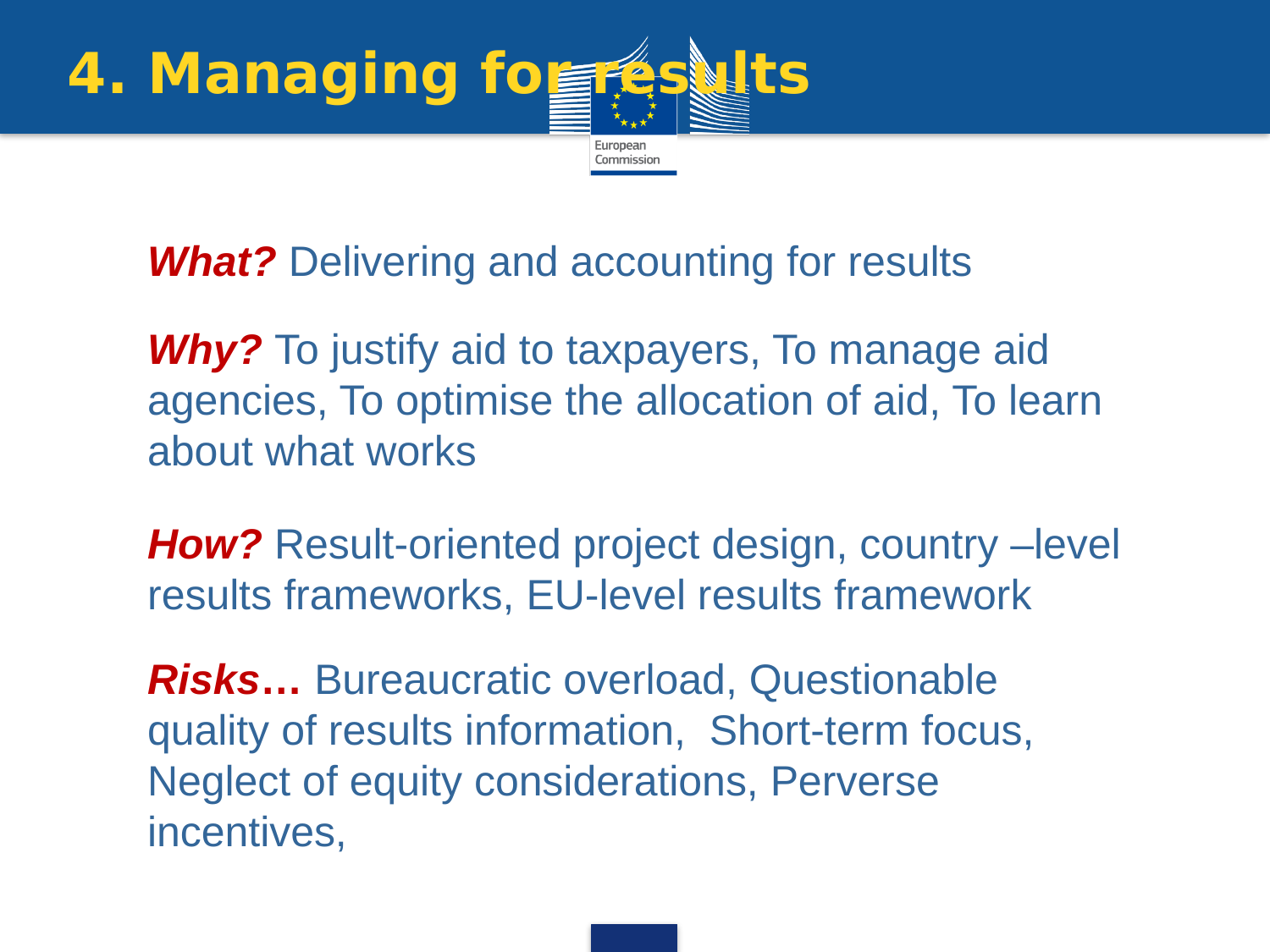

# 4. Managing for results
What? Delivering and accounting for results
Why? To justify aid to taxpayers, To manage aid agencies, To optimise the allocation of aid, To learn about what works
How? Result-oriented project design, country –level results frameworks, EU-level results framework
Risks… Bureaucratic overload, Questionable quality of results information,  Short-term focus, Neglect of equity considerations, Perverse incentives,